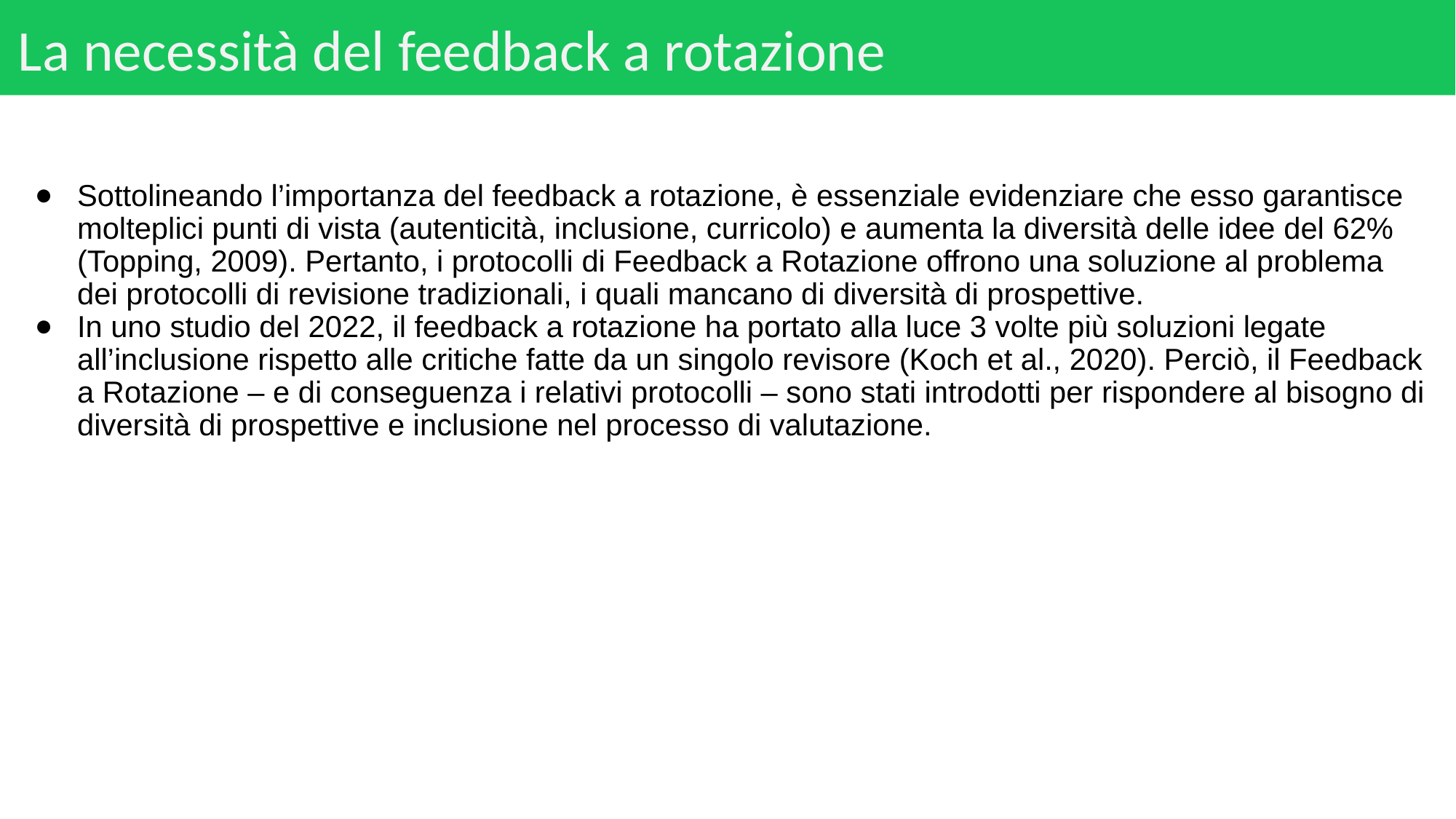

# La necessità del feedback a rotazione

Sottolineando l’importanza del feedback a rotazione, è essenziale evidenziare che esso garantisce molteplici punti di vista (autenticità, inclusione, curricolo) e aumenta la diversità delle idee del 62% (Topping, 2009). Pertanto, i protocolli di Feedback a Rotazione offrono una soluzione al problema dei protocolli di revisione tradizionali, i quali mancano di diversità di prospettive.
In uno studio del 2022, il feedback a rotazione ha portato alla luce 3 volte più soluzioni legate all’inclusione rispetto alle critiche fatte da un singolo revisore (Koch et al., 2020). Perciò, il Feedback a Rotazione – e di conseguenza i relativi protocolli – sono stati introdotti per rispondere al bisogno di diversità di prospettive e inclusione nel processo di valutazione.